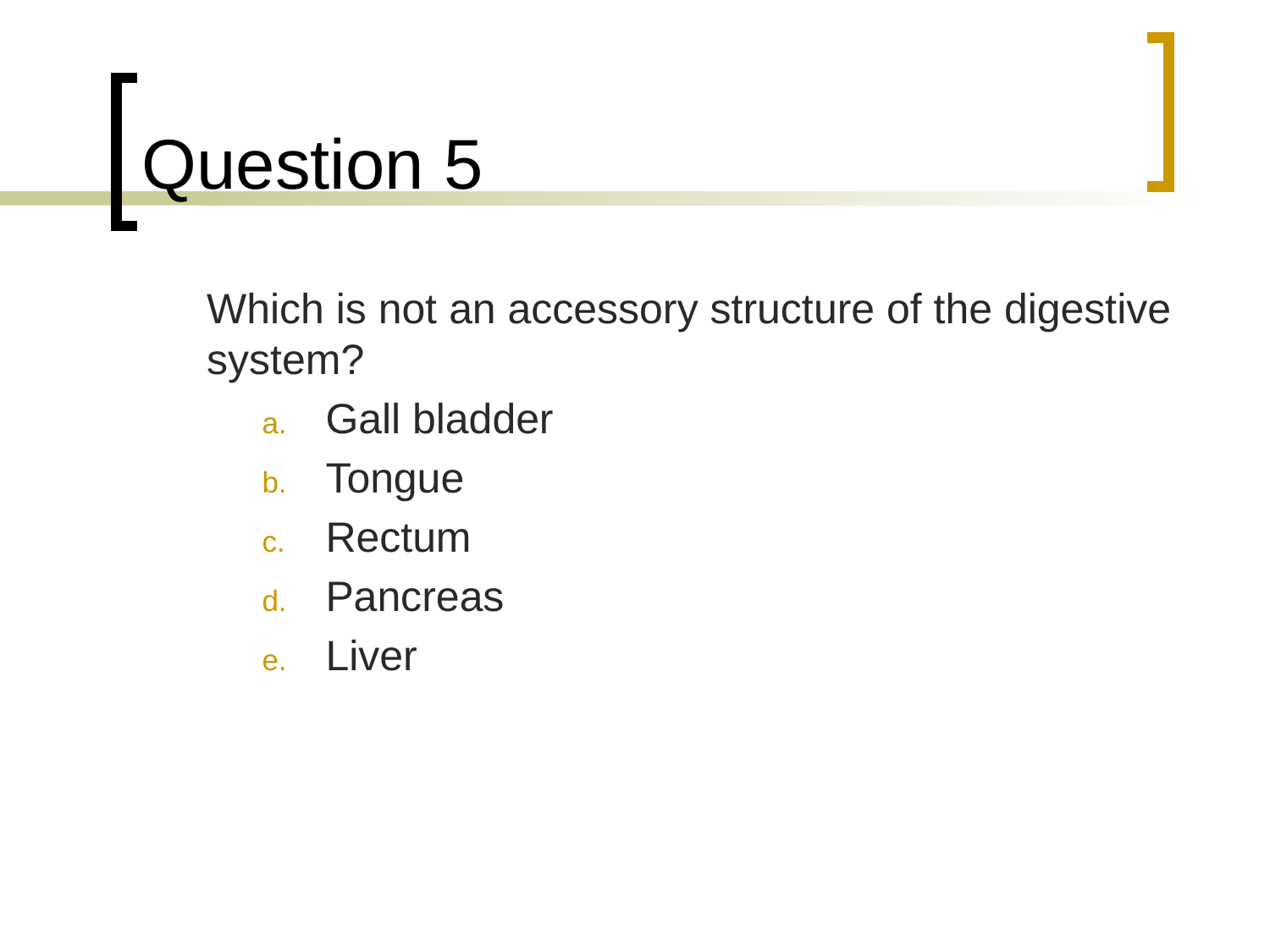

# Question 5
	Which is not an accessory structure of the digestive system?
Gall bladder
Tongue
Rectum
Pancreas
Liver